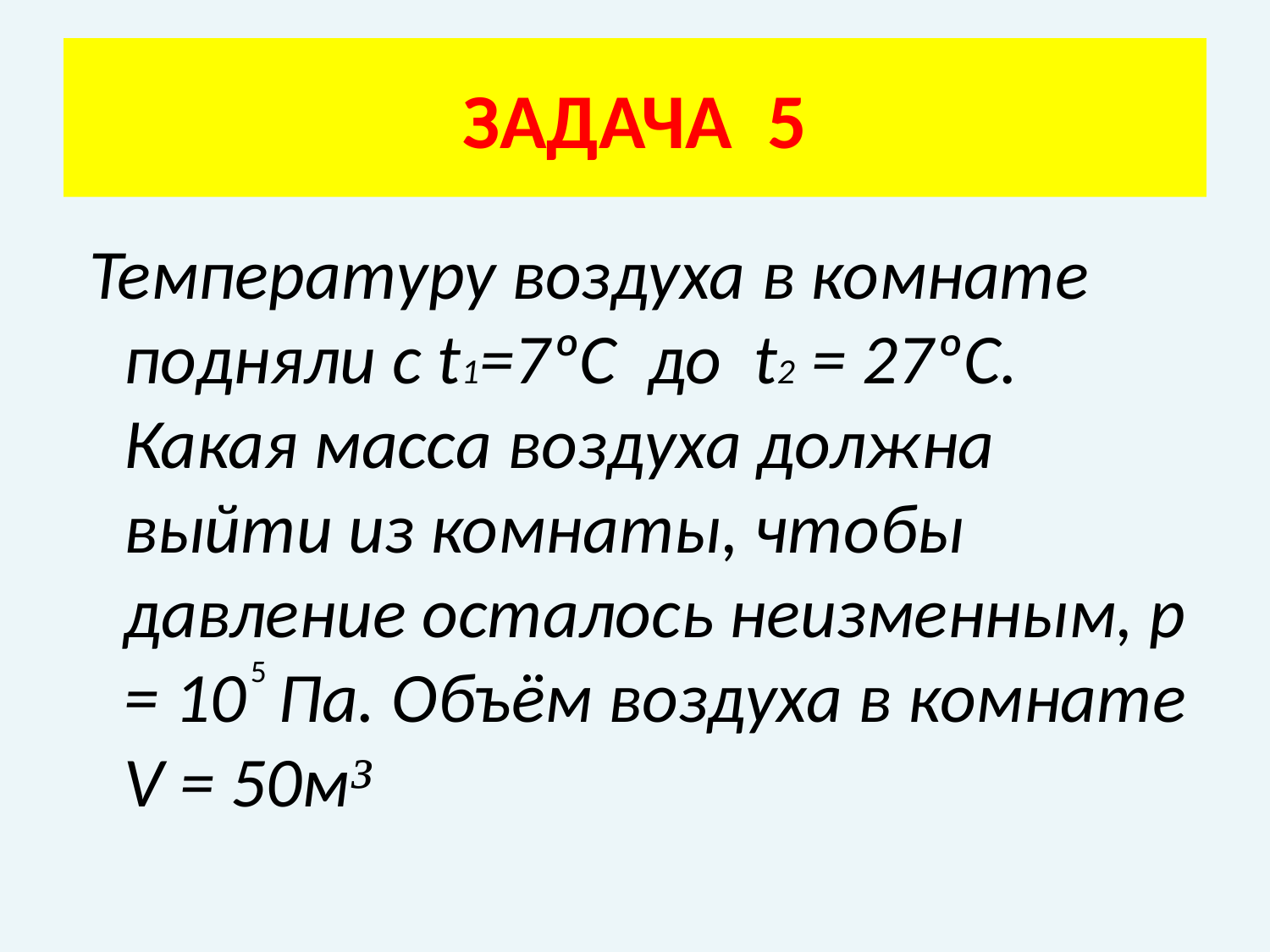

# ЗАДАЧА  5
 Температуру воздуха в комнате подняли с t1=7ºC  до  t2 = 27ºС. Какая масса воздуха должна выйти из комнаты, чтобы давление осталось неизменным, р = 10  Па. Объём воздуха в комнате V = 50м³
5